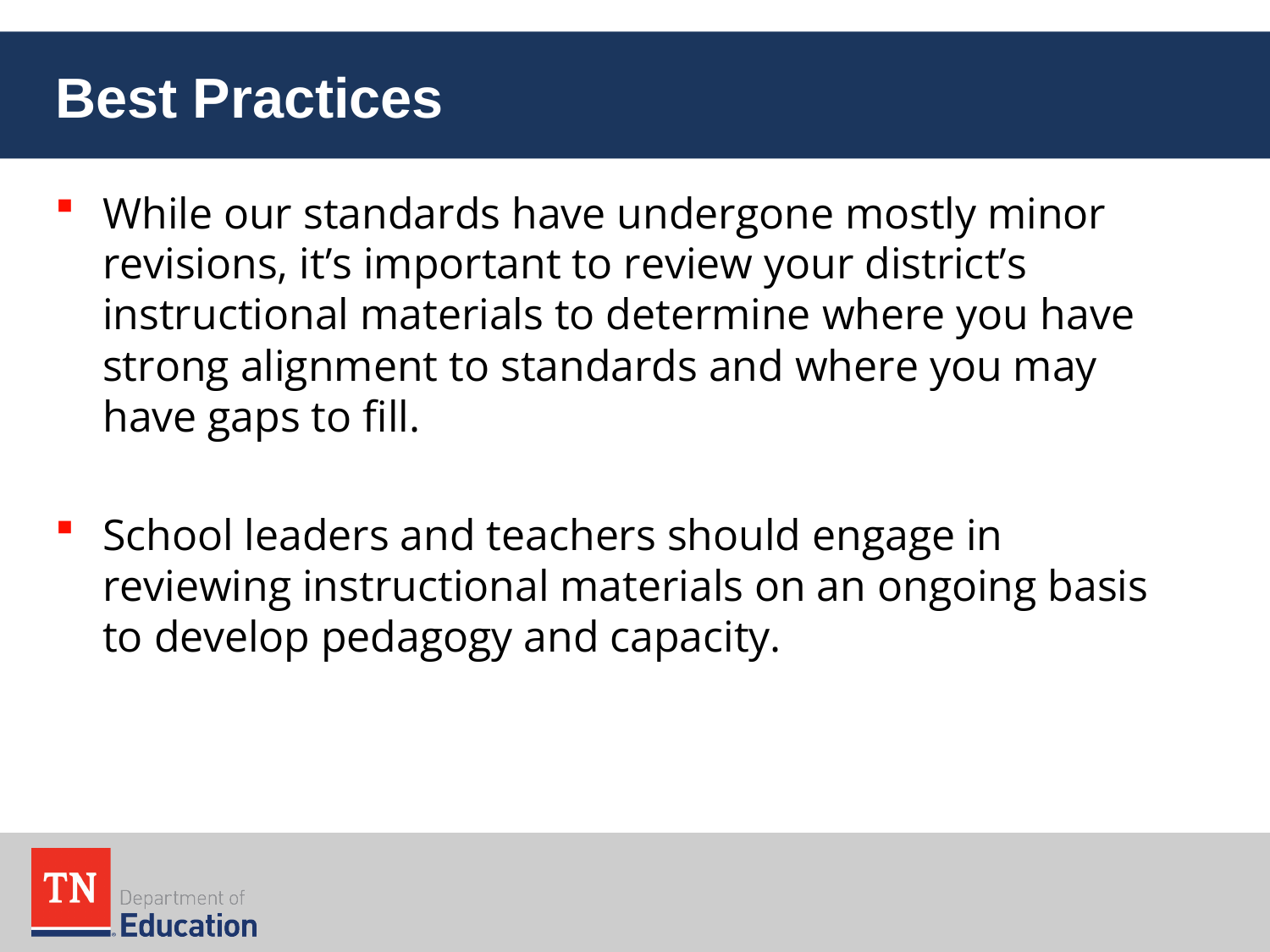

# Best Practices
While our standards have undergone mostly minor revisions, it’s important to review your district’s instructional materials to determine where you have strong alignment to standards and where you may have gaps to fill.

School leaders and teachers should engage in reviewing instructional materials on an ongoing basis to develop pedagogy and capacity.